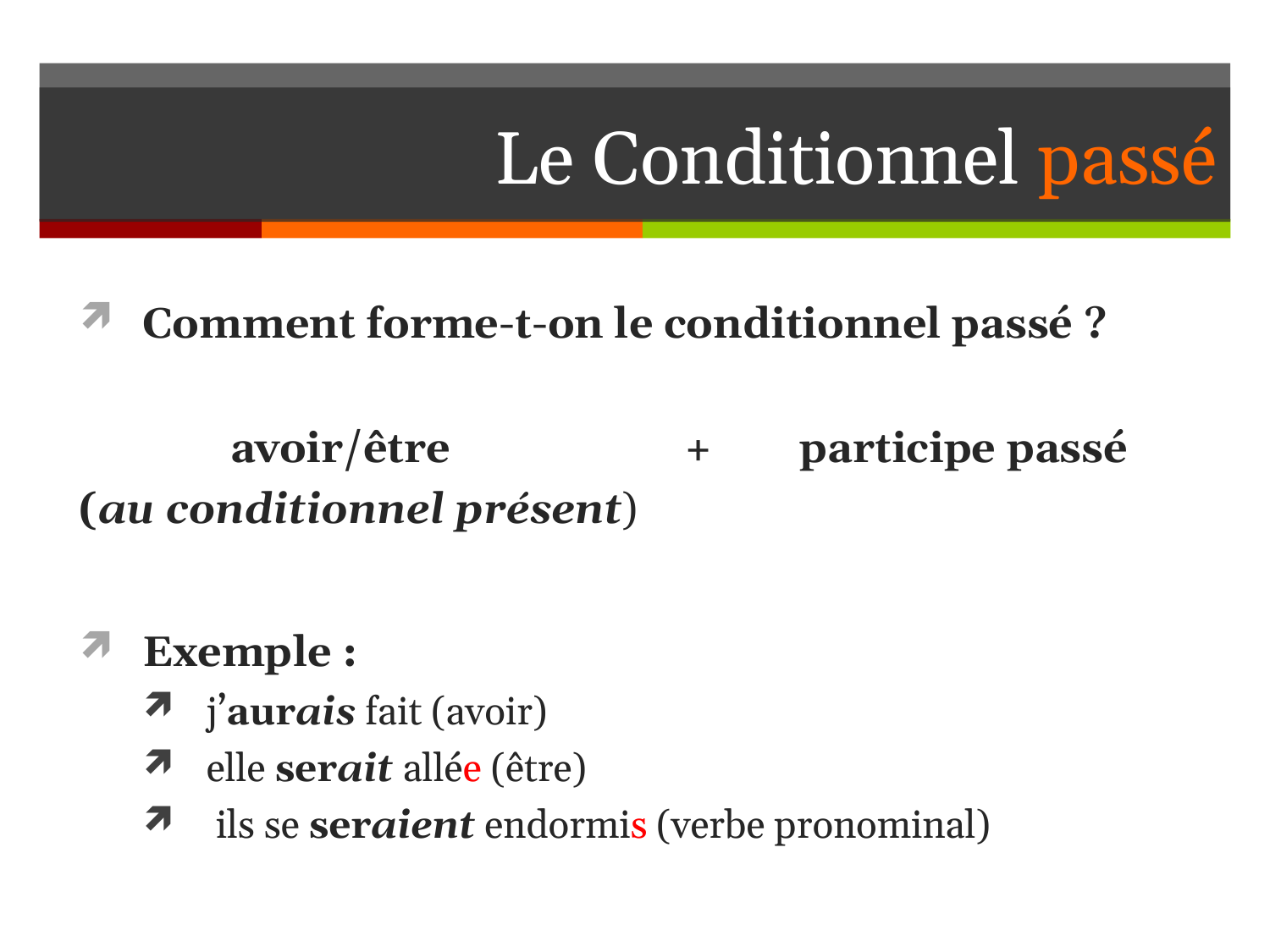

# Le Conditionnel passé
Comment forme-t-on le conditionnel passé ?

              avoir/être 	         +        participe passé
(au conditionnel présent)

Exemple :
j’aurais fait (avoir)
elle serait allée (être)
 ils se seraient endormis (verbe pronominal)